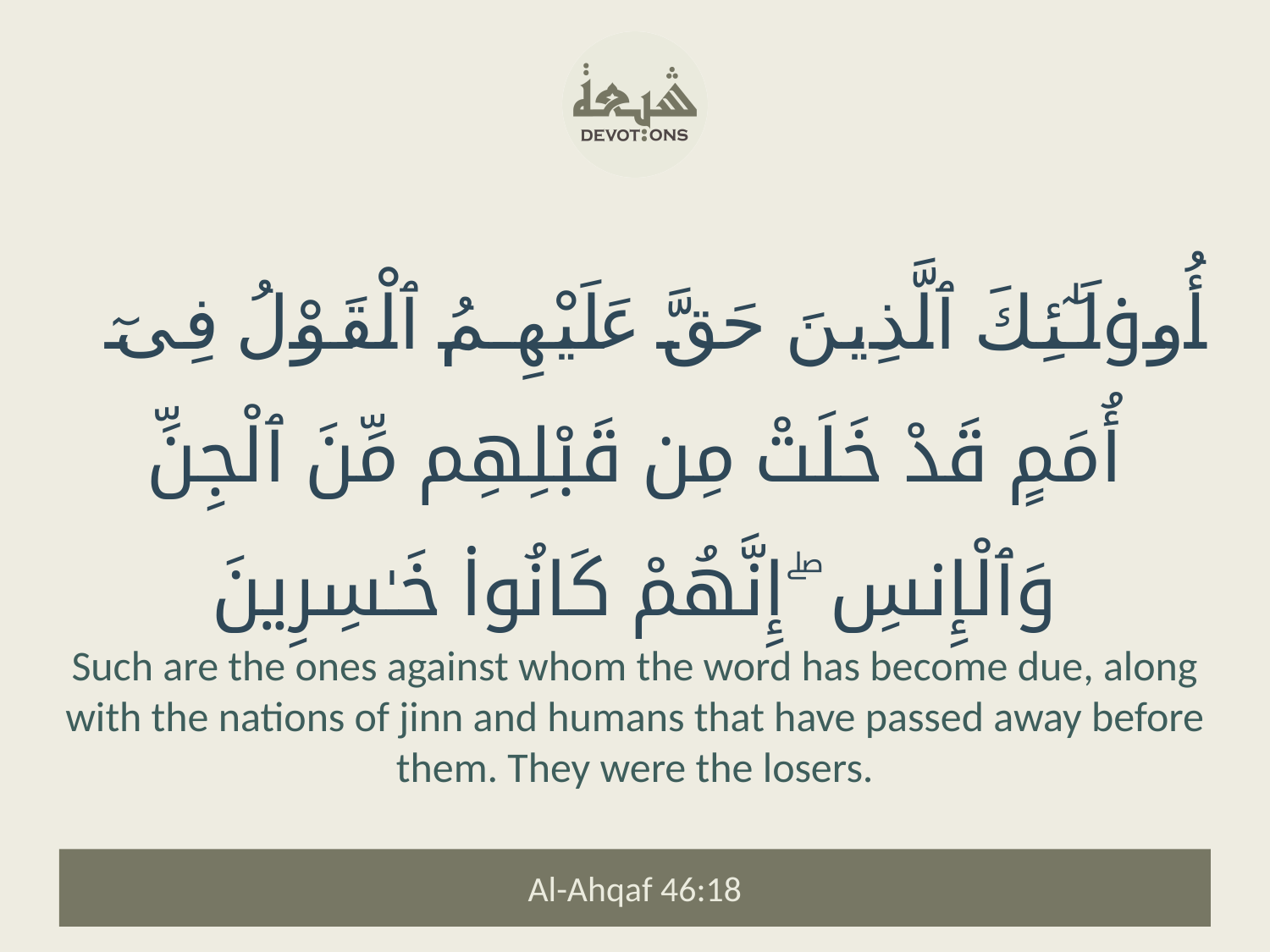

أُو۟لَـٰٓئِكَ ٱلَّذِينَ حَقَّ عَلَيْهِمُ ٱلْقَوْلُ فِىٓ أُمَمٍ قَدْ خَلَتْ مِن قَبْلِهِم مِّنَ ٱلْجِنِّ وَٱلْإِنسِ ۖ إِنَّهُمْ كَانُوا۟ خَـٰسِرِينَ
Such are the ones against whom the word has become due, along with the nations of jinn and humans that have passed away before them. They were the losers.
Al-Ahqaf 46:18